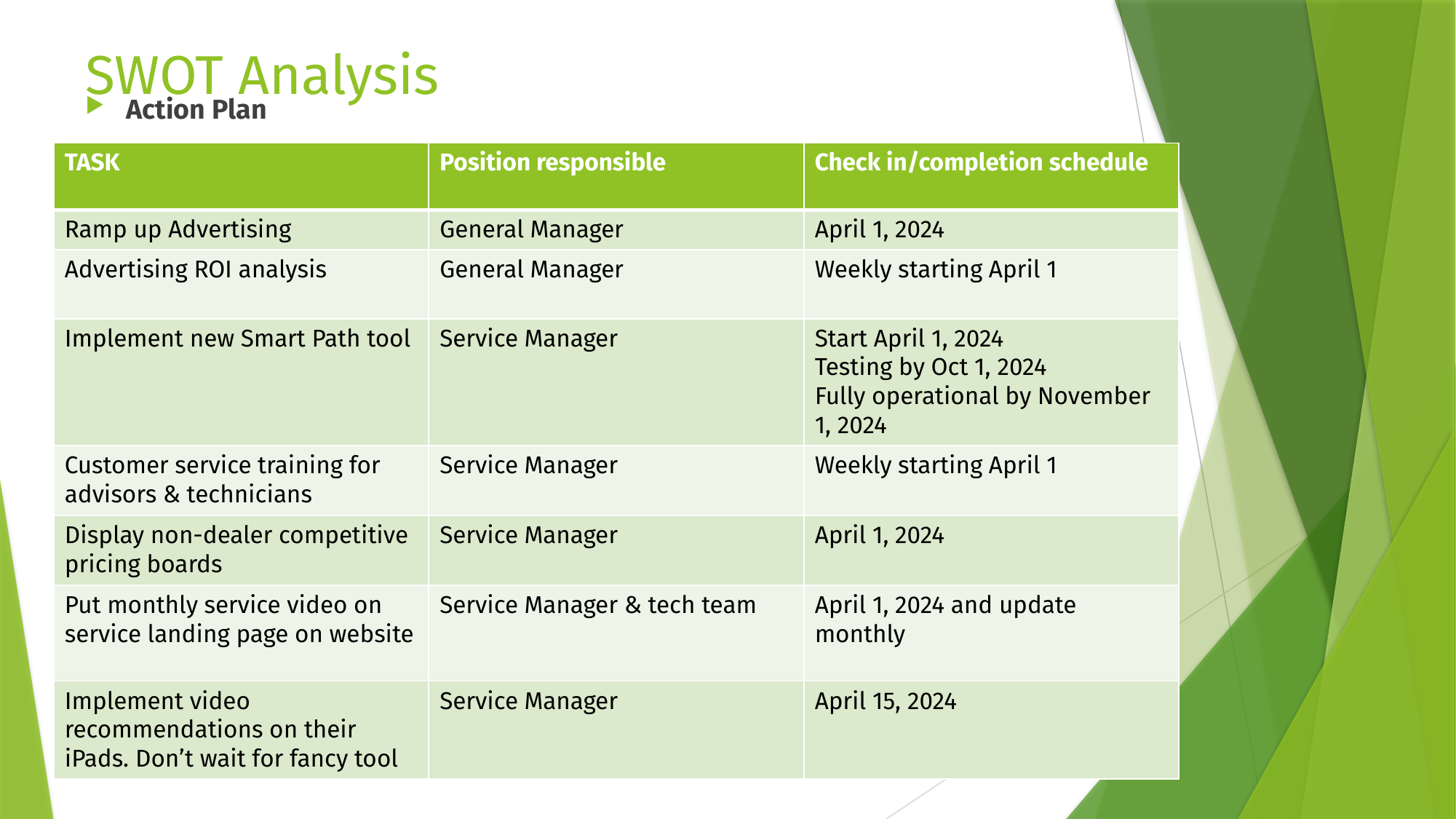

# SWOT Analysis
Action Plan

| TASK | Position responsible | Check in/completion schedule |
| --- | --- | --- |
| Ramp up Advertising | General Manager | April 1, 2024 |
| Advertising ROI analysis | General Manager | Weekly starting April 1 |
| Implement new Smart Path tool | Service Manager | Start April 1, 2024 Testing by Oct 1, 2024 Fully operational by November 1, 2024 |
| Customer service training for advisors & technicians | Service Manager | Weekly starting April 1 |
| Display non-dealer competitive pricing boards | Service Manager | April 1, 2024 |
| Put monthly service video on service landing page on website | Service Manager & tech team | April 1, 2024 and update monthly |
| Implement video recommendations on their iPads. Don’t wait for fancy tool | Service Manager | April 15, 2024 |